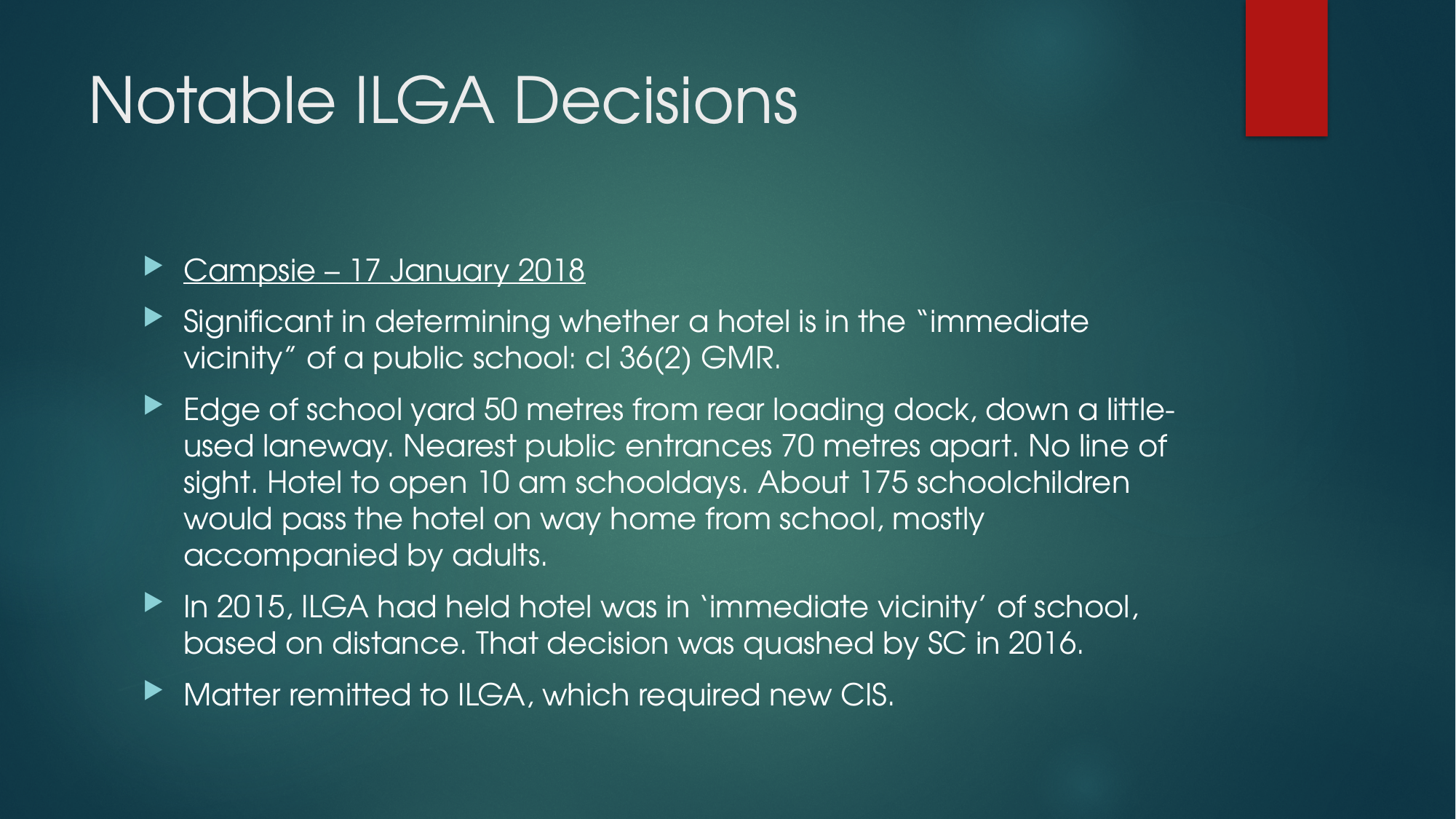

# Notable ILGA Decisions
Campsie – 17 January 2018
Significant in determining whether a hotel is in the “immediate vicinity” of a public school: cl 36(2) GMR.
Edge of school yard 50 metres from rear loading dock, down a little-used laneway. Nearest public entrances 70 metres apart. No line of sight. Hotel to open 10 am schooldays. About 175 schoolchildren would pass the hotel on way home from school, mostly accompanied by adults.
In 2015, ILGA had held hotel was in ‘immediate vicinity’ of school, based on distance. That decision was quashed by SC in 2016.
Matter remitted to ILGA, which required new CIS.